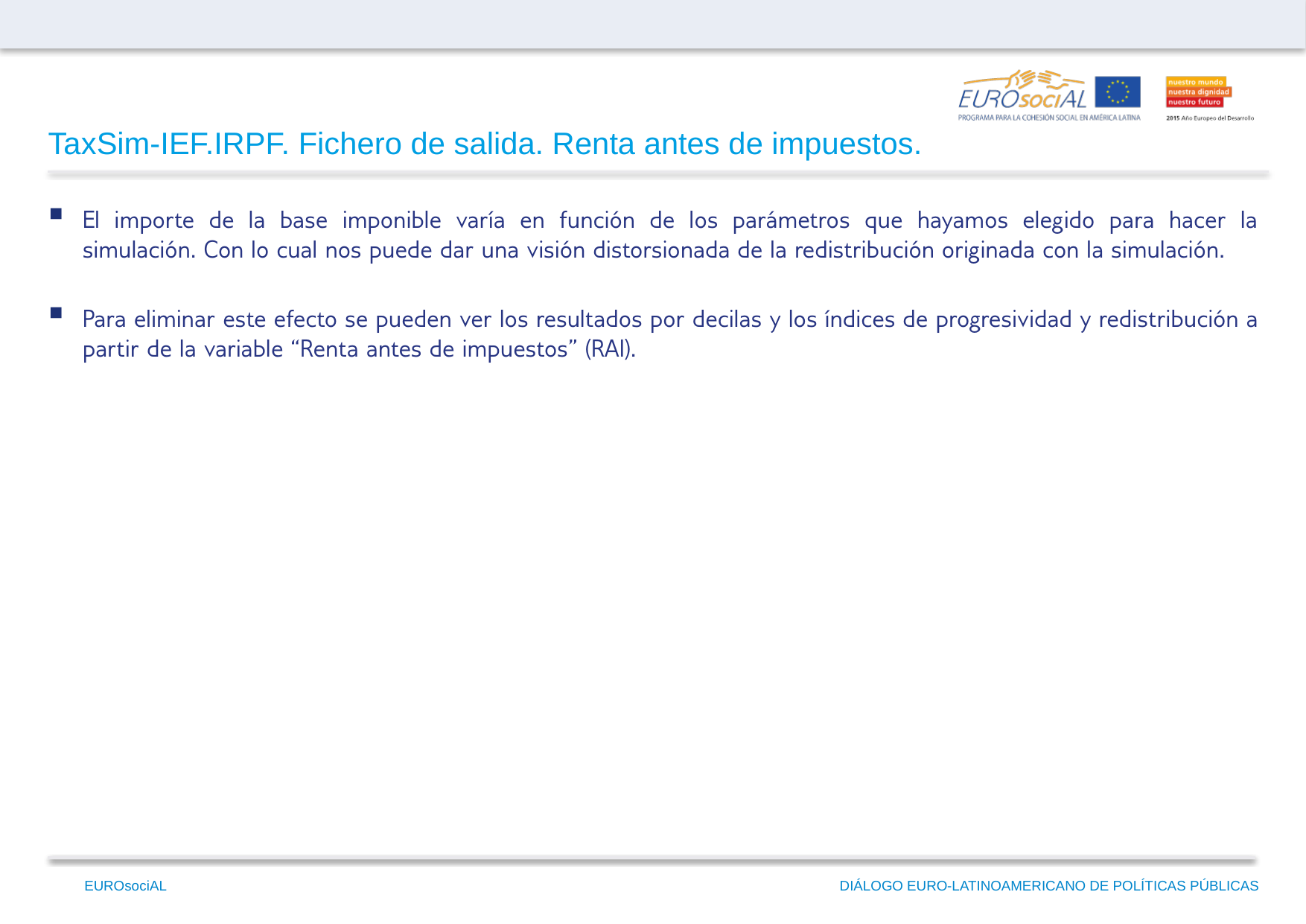

TaxSim-IEF.IRPF. Fichero de salida. Renta antes de impuestos.
El importe de la base imponible varía en función de los parámetros que hayamos elegido para hacer la simulación. Con lo cual nos puede dar una visión distorsionada de la redistribución originada con la simulación.

Para eliminar este efecto se pueden ver los resultados por decilas y los índices de progresividad y redistribución a partir de la variable “Renta antes de impuestos” (RAI).